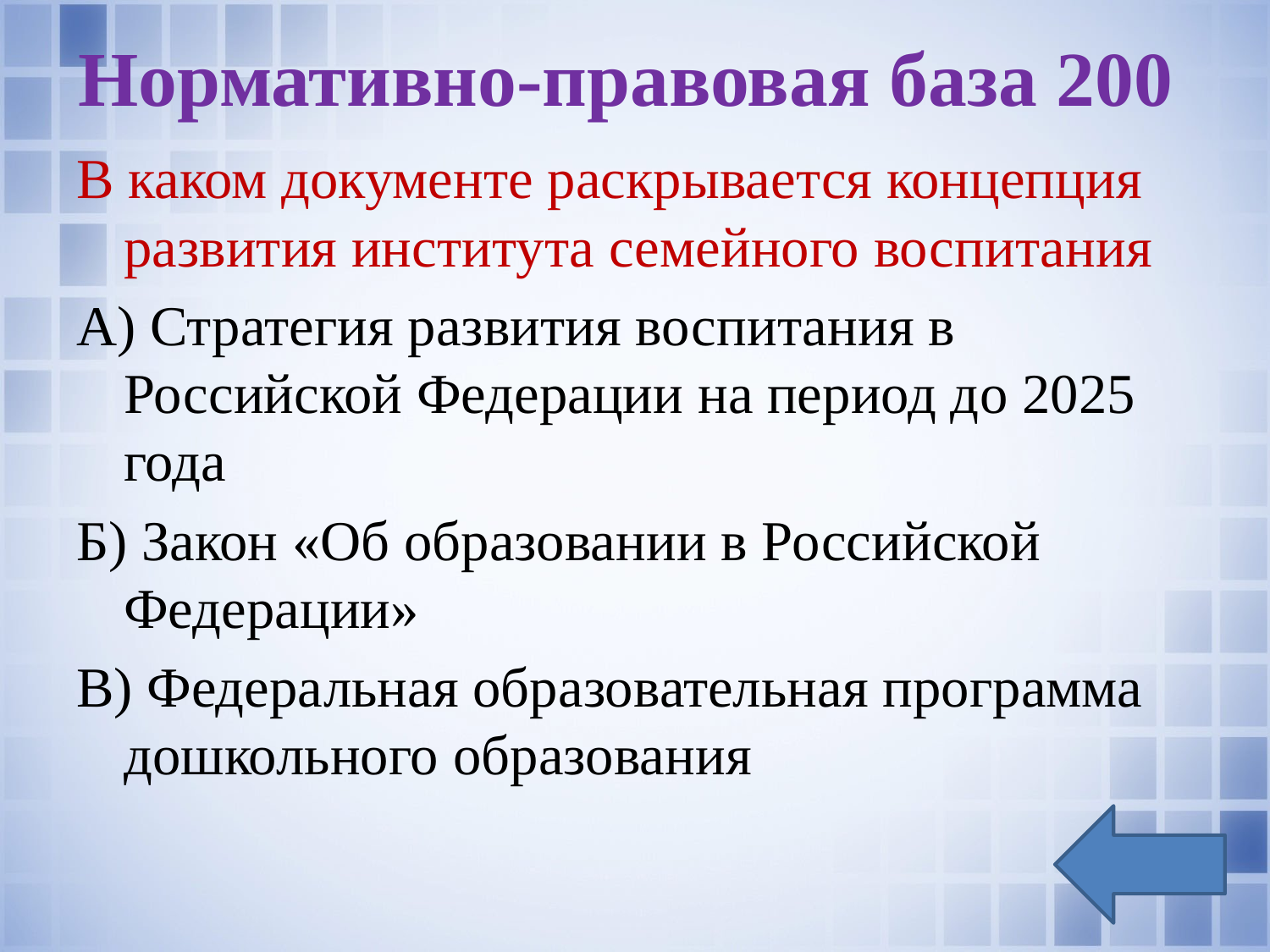

# Нормативно-правовая база 200
В каком документе раскрывается концепция развития института семейного воспитания
А) Стратегия развития воспитания в Российской Федерации на период до 2025 года
Б) Закон «Об образовании в Российской Федерации»
В) Федеральная образовательная программа дошкольного образования